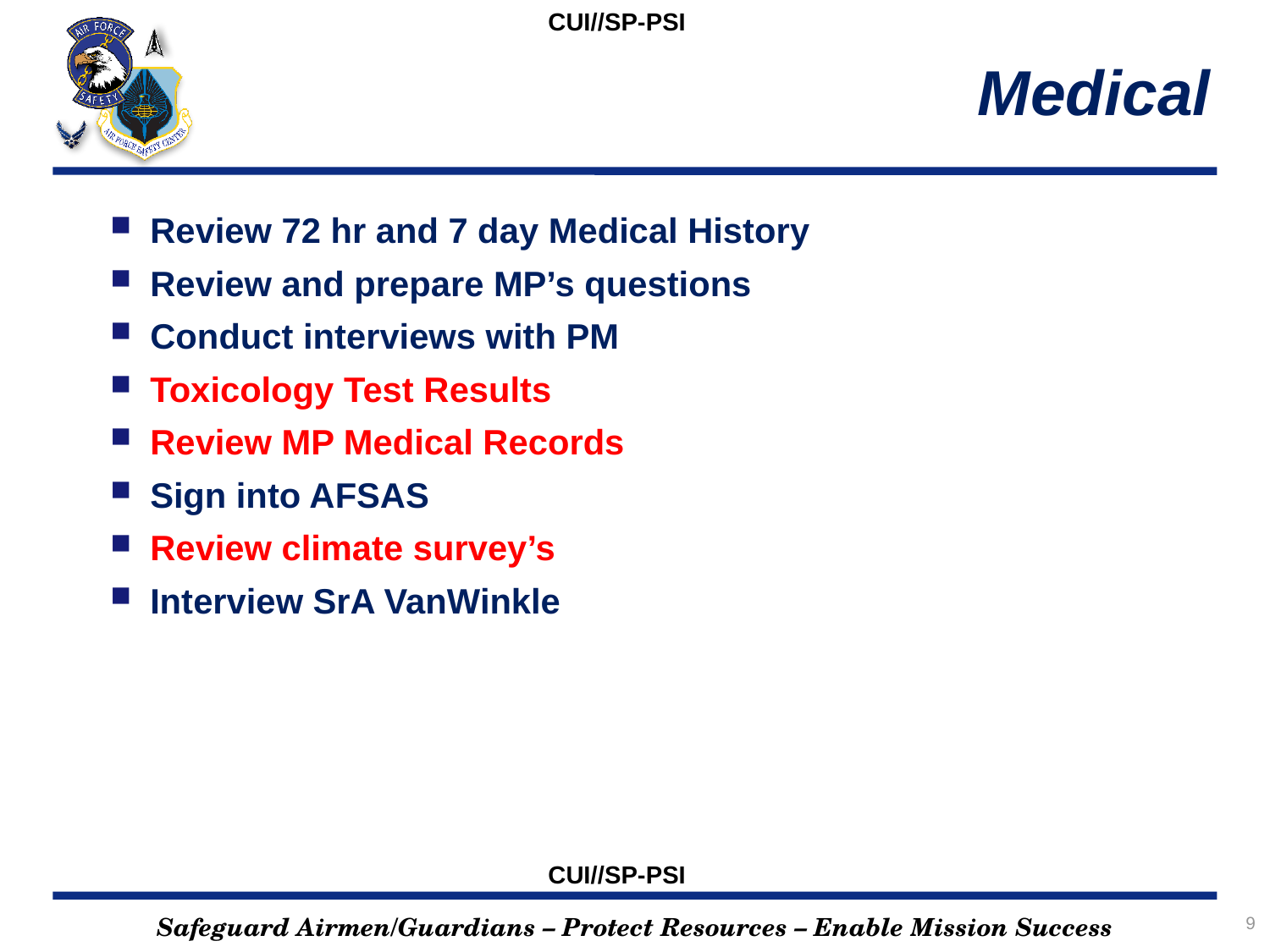

CUI//SP-PSI
# Medical
Review 72 hr and 7 day Medical History
Review and prepare MP’s questions
Conduct interviews with PM
Toxicology Test Results
Review MP Medical Records
Sign into AFSAS
Review climate survey’s
Interview SrA VanWinkle

CUI//SP-PSI
9